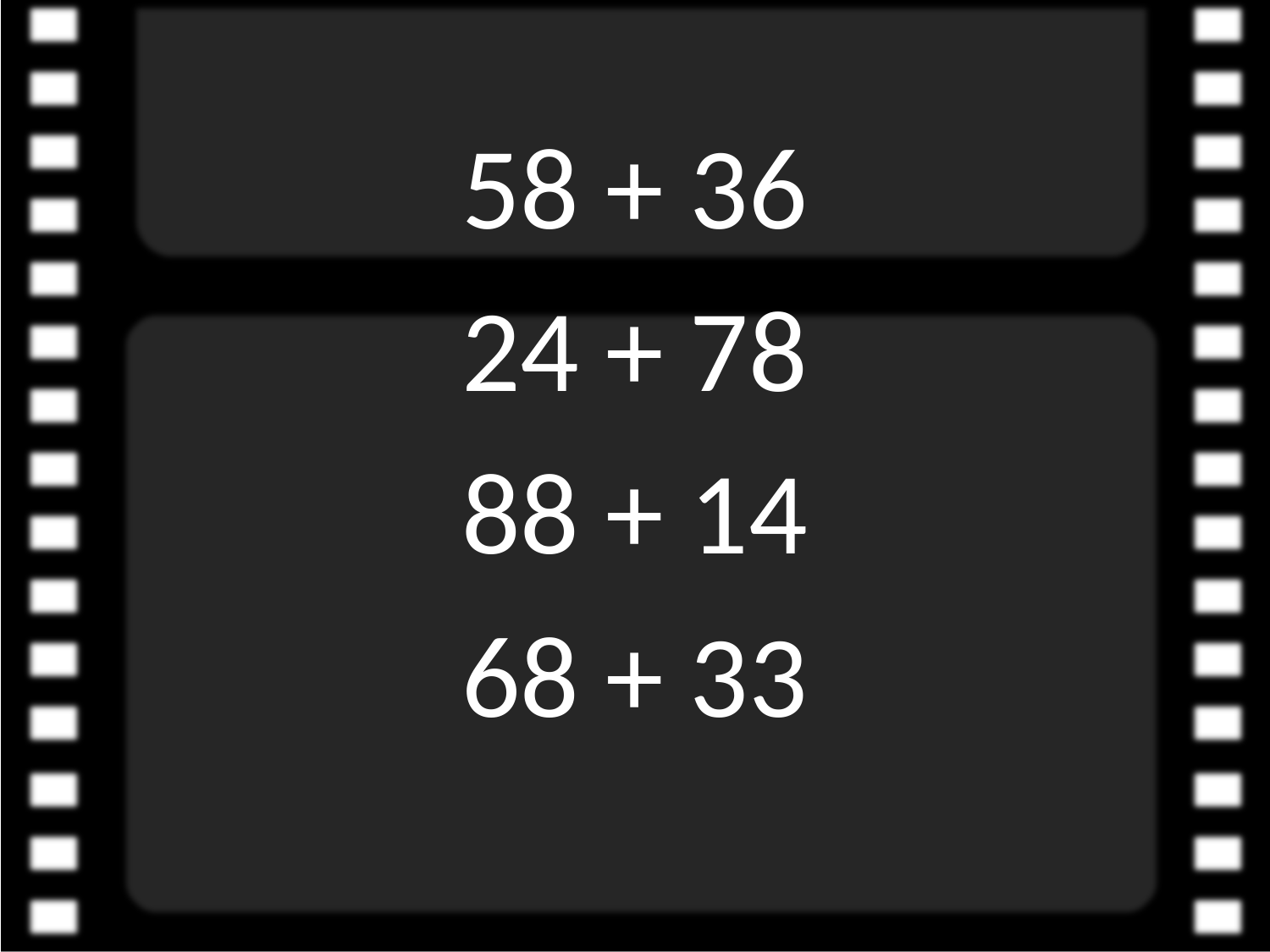

58 + 36
24 + 78
88 + 14
68 + 33